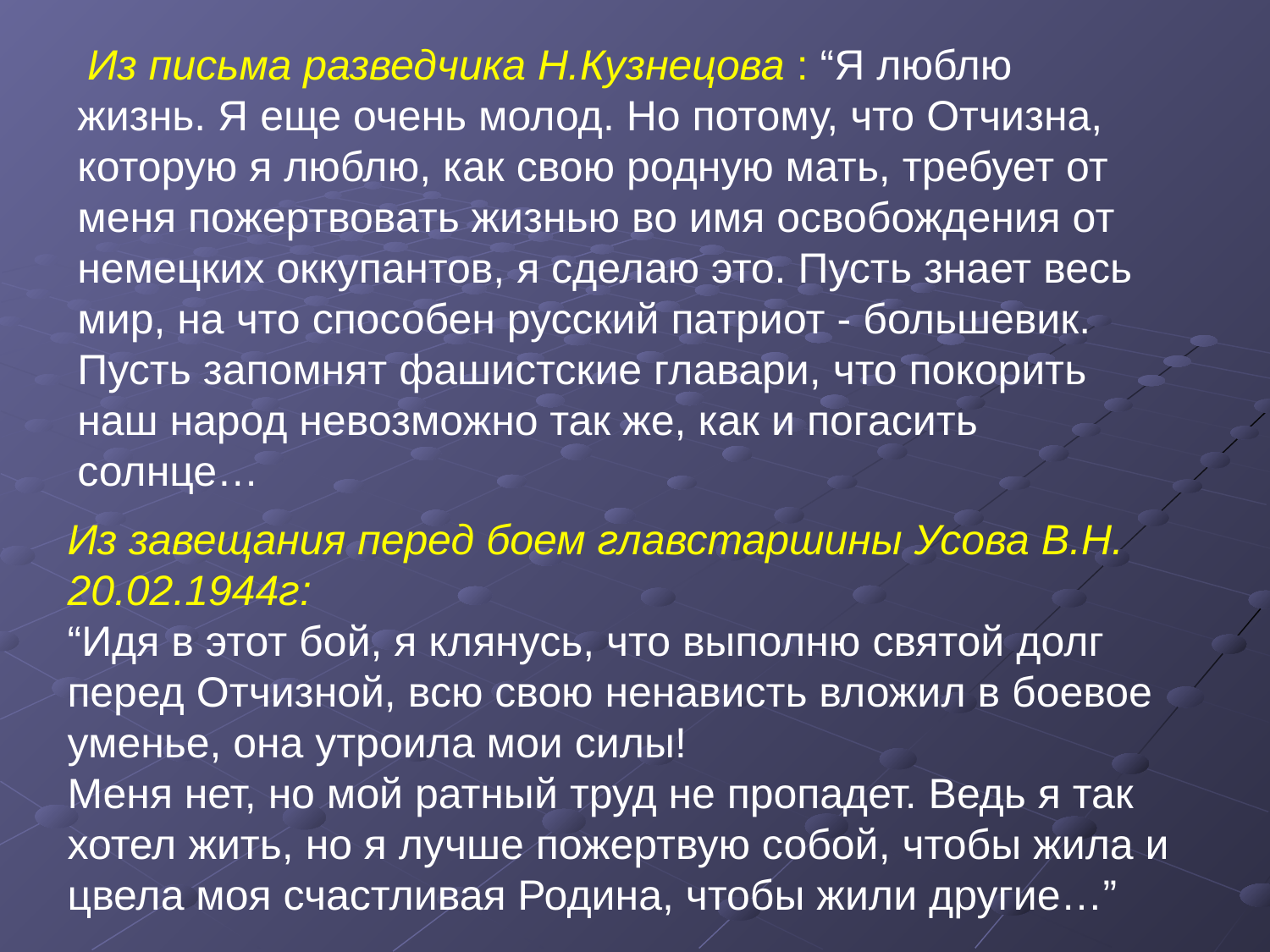

Из письма разведчика Н.Кузнецова : “Я люблю жизнь. Я еще очень молод. Но потому, что Отчизна, которую я люблю, как свою родную мать, требует от меня пожертвовать жизнью во имя освобождения от немецких оккупантов, я сделаю это. Пусть знает весь мир, на что способен русский патриот - большевик. Пусть запомнят фашистские главари, что покорить наш народ невозможно так же, как и погасить солнце…
Из завещания перед боем главстаршины Усова В.Н. 20.02.1944г:
“Идя в этот бой, я клянусь, что выполню святой долг перед Отчизной, всю свою ненависть вложил в боевое уменье, она утроила мои силы!
Меня нет, но мой ратный труд не пропадет. Ведь я так хотел жить, но я лучше пожертвую собой, чтобы жила и цвела моя счастливая Родина, чтобы жили другие…”